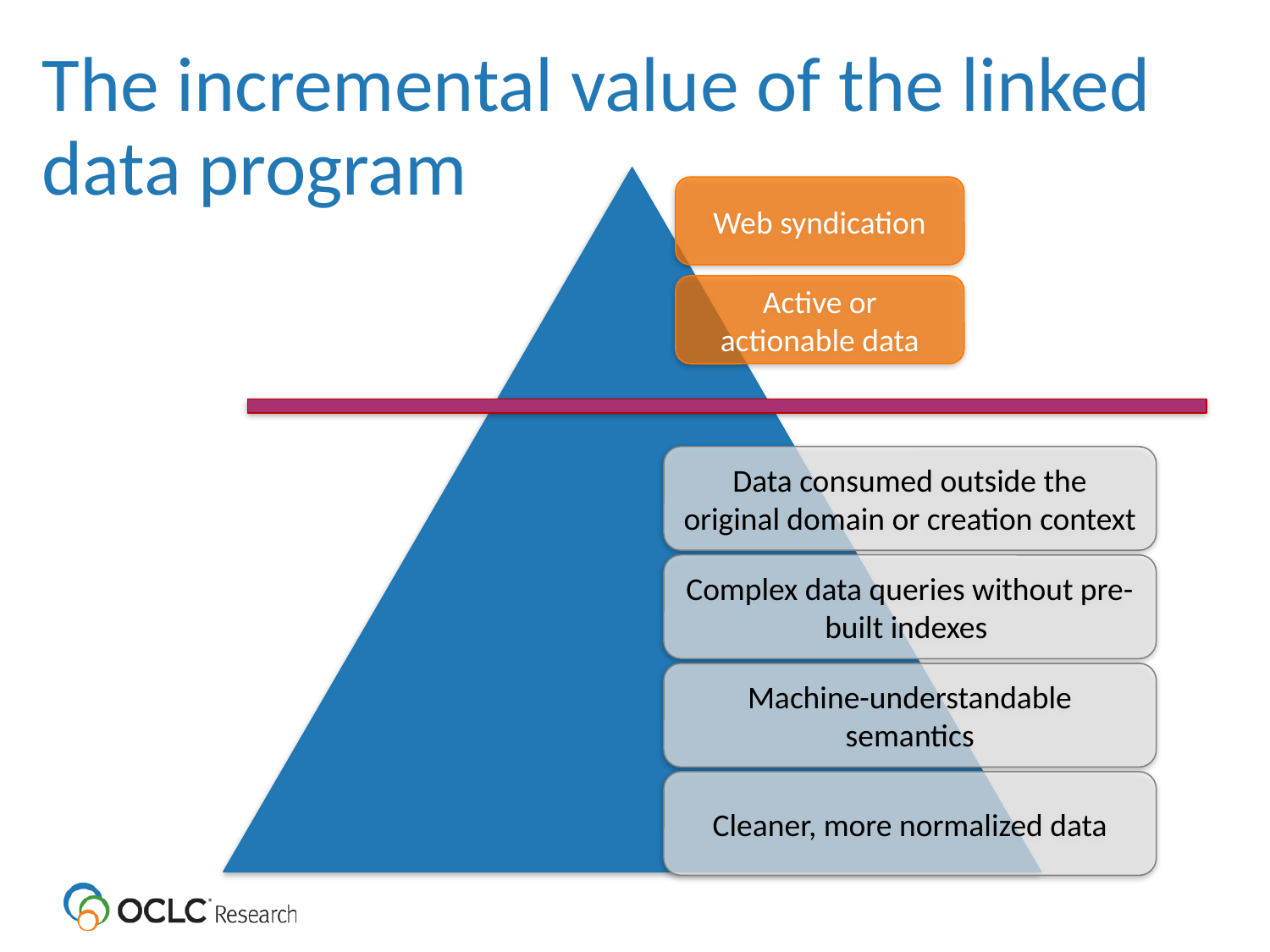

# The incremental value of the linked data program

Web syndication
Active or actionable data

Data consumed outside the original domain or creation context
Complex data queries without pre-built indexes
Machine-understandable semantics
Cleaner, more normalized data